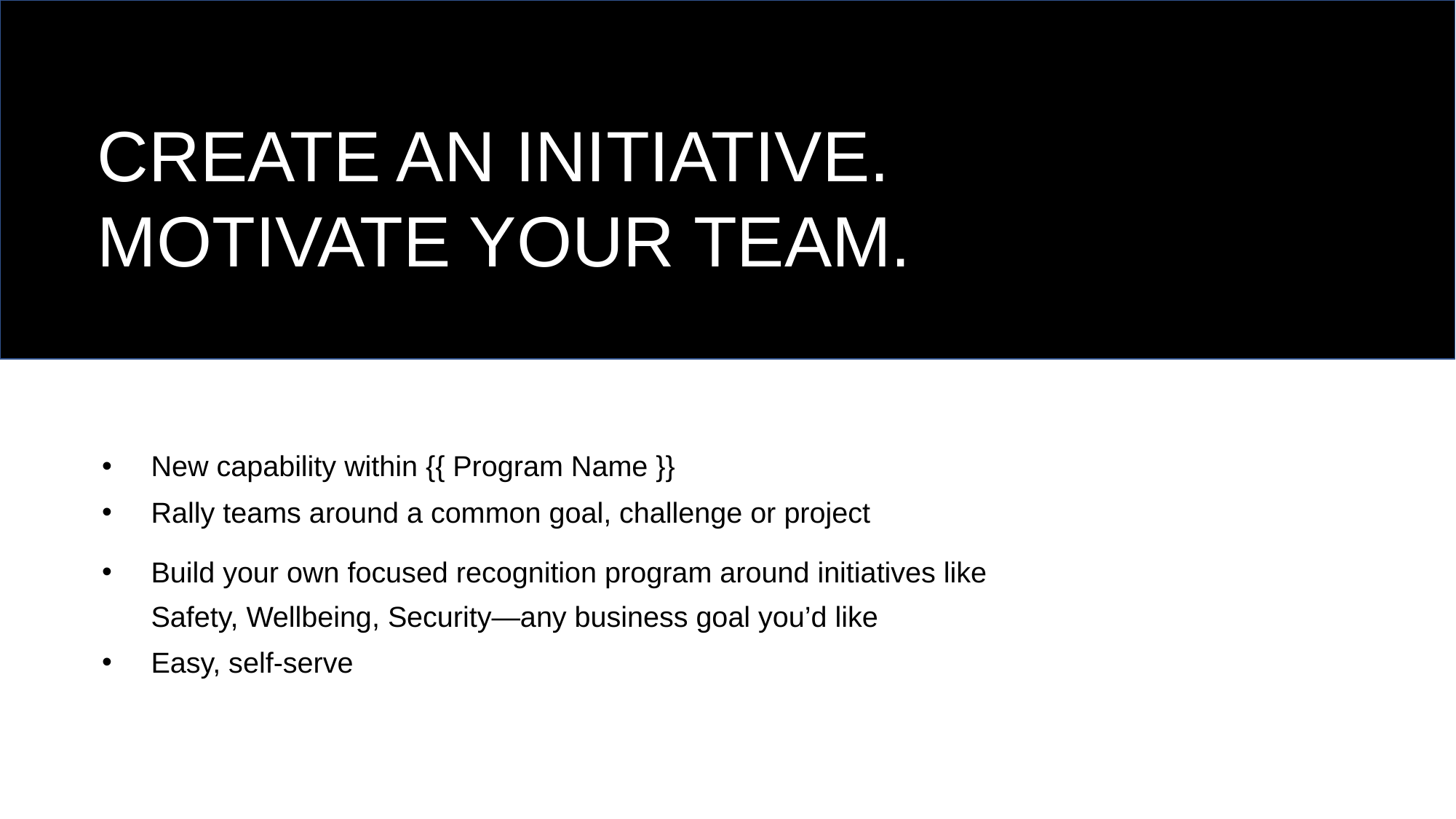

# CREATE AN INITIATIVE. MOTIVATE YOUR TEAM.
New capability within {{ Program Name }}
Rally teams around a common goal, challenge or project
Build your own focused recognition program around initiatives like
Safety, Wellbeing, Security—any business goal you’d like
Easy, self-serve